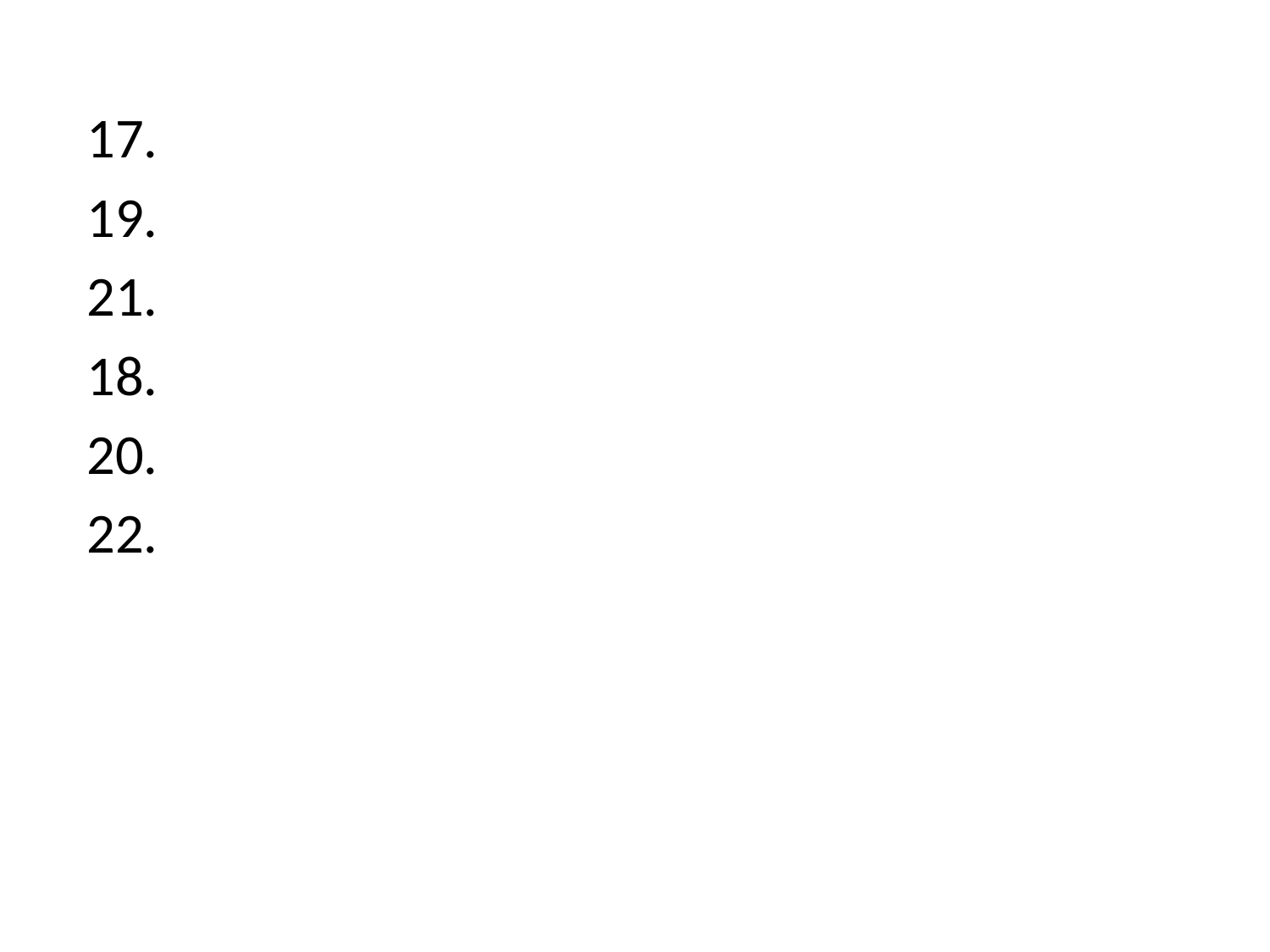

#
17.
19.
21.
18.
20.
22.